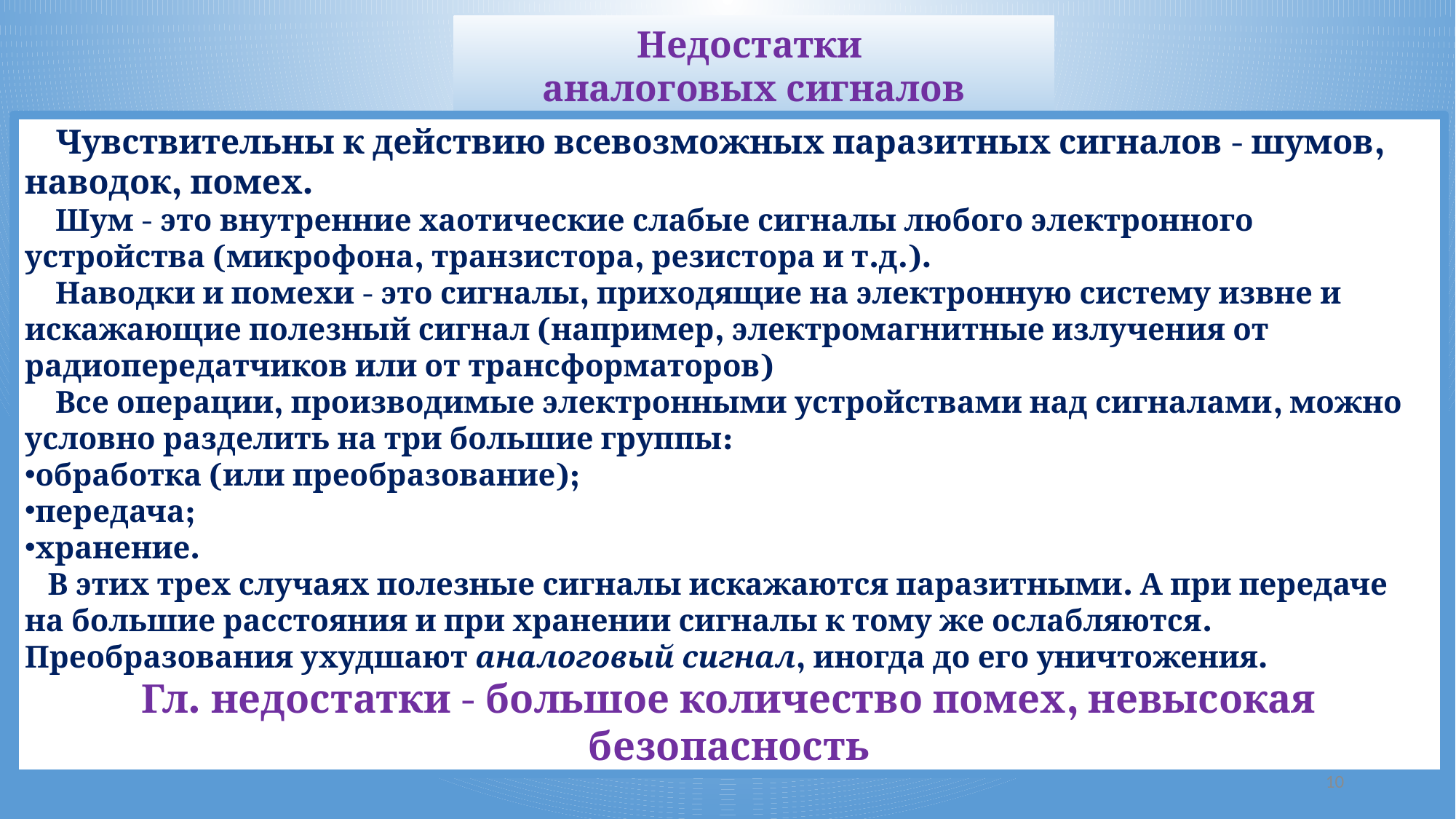

Недостатки
аналоговых сигналов
     Чувствительны к действию всевозможных паразитных сигналов - шумов, наводок, помех.
    Шум - это внутренние хаотические слабые сигналы любого электронного устройства (микрофона, транзистора, резистора и т.д.).
    Наводки и помехи - это сигналы, приходящие на электронную систему извне и искажающие полезный сигнал (например, электромагнитные излучения от радиопередатчиков или от трансформаторов)
    Все операции, производимые электронными устройствами над сигналами, можно условно разделить на три большие группы:
обработка (или преобразование);
передача;
хранение.
   В этих трех случаях полезные сигналы искажаются паразитными. А при передаче на большие расстояния и при хранении сигналы к тому же ослабляются.
Преобразования ухудшают аналоговый сигнал, иногда до его уничтожения.
Гл. недостатки - большое количество помех, невысокая безопасность
10